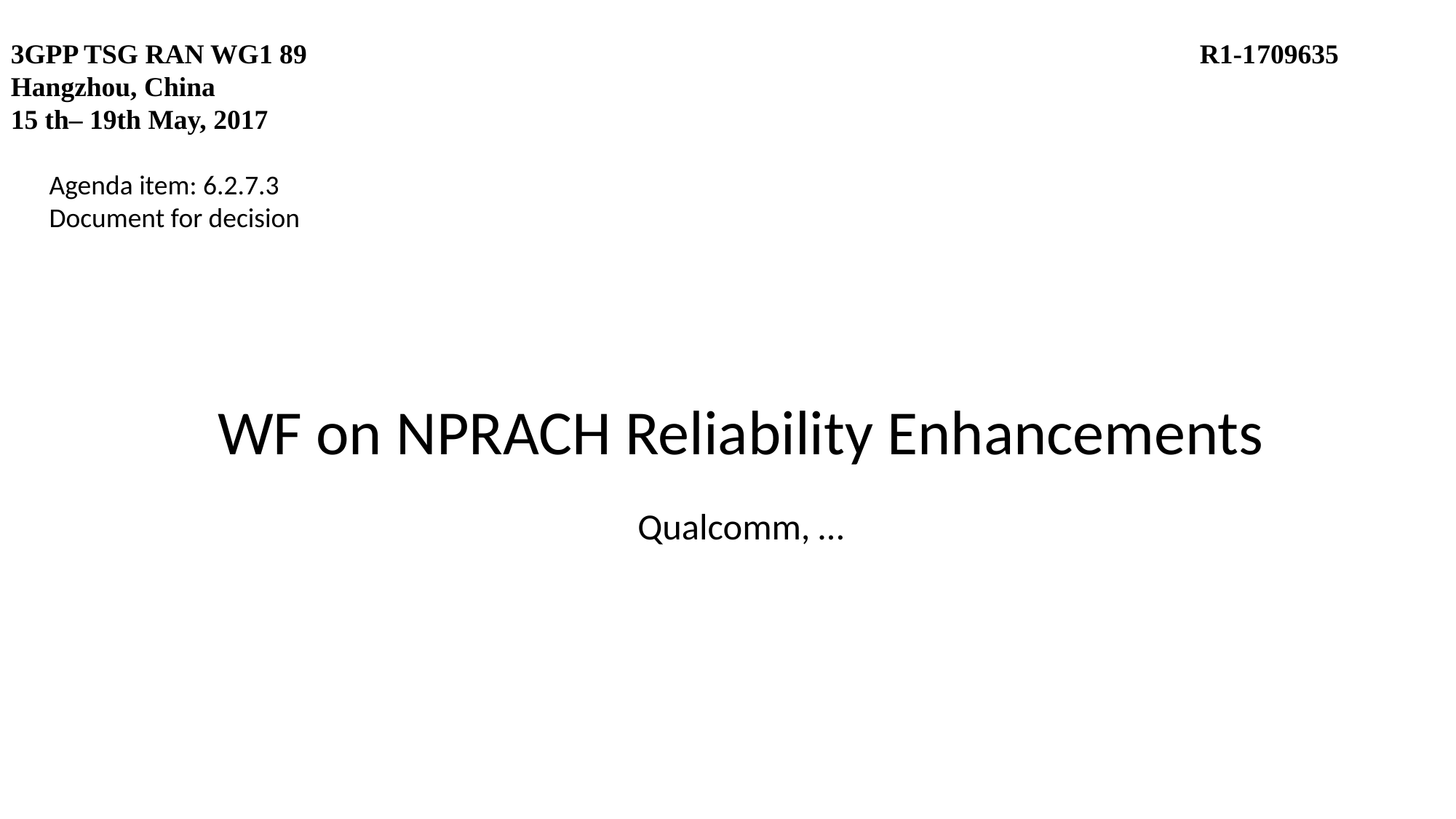

3GPP TSG RAN WG1 89		                                                                                                             R1-1709635
Hangzhou, China
15 th– 19th May, 2017
Agenda item: 6.2.7.3
Document for decision
# WF on NPRACH Reliability Enhancements Qualcomm, …